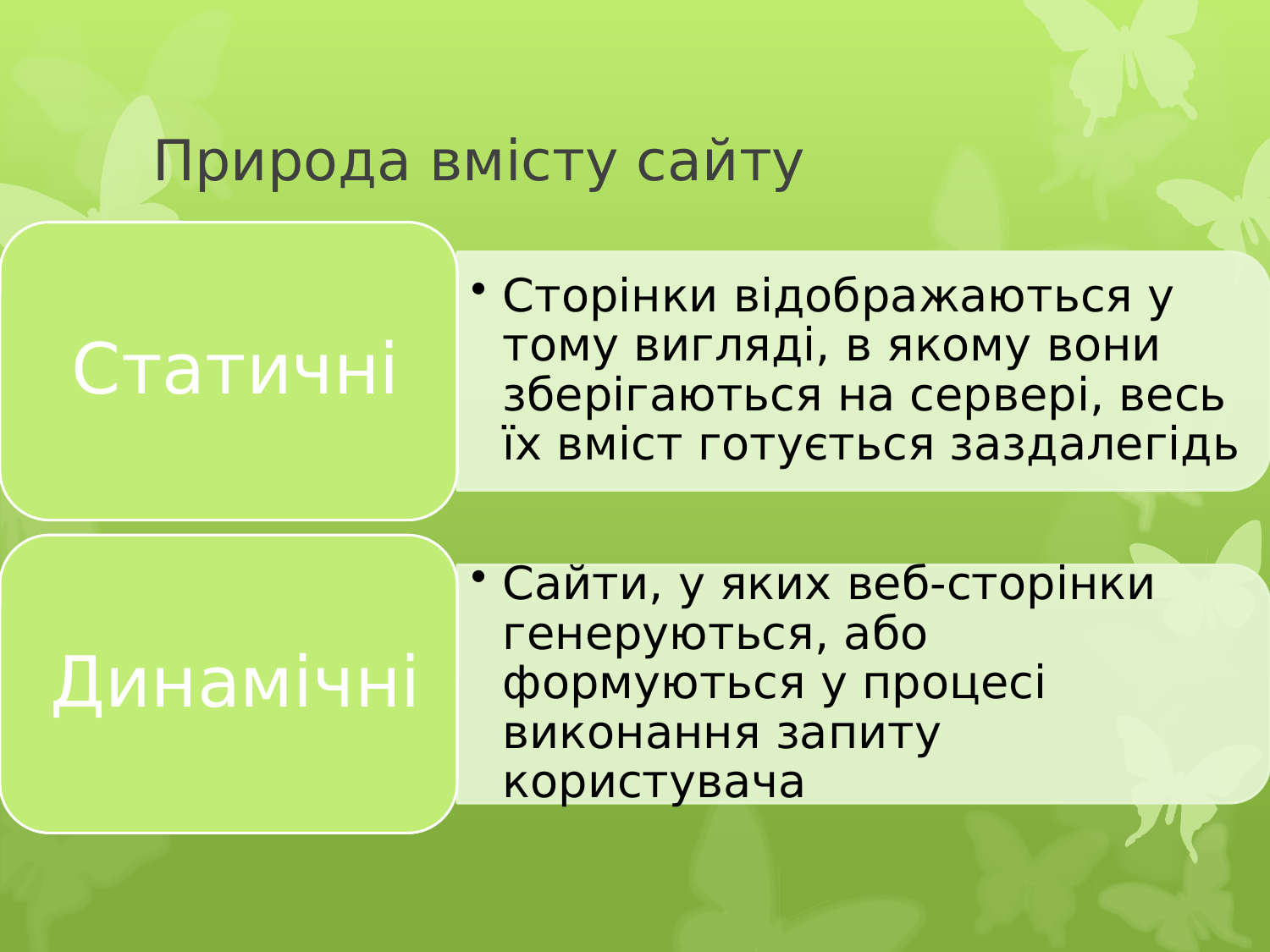

# Природа вмісту сайту
Сторінки відображаються у тому вигляді, в якому вони зберігаються на сервері, весь їх вміст готується заздалегідь
Статичні
Сайти, у яких веб-сторінки генеруються, або формуються у процесі виконання запиту користувача
Динамічні